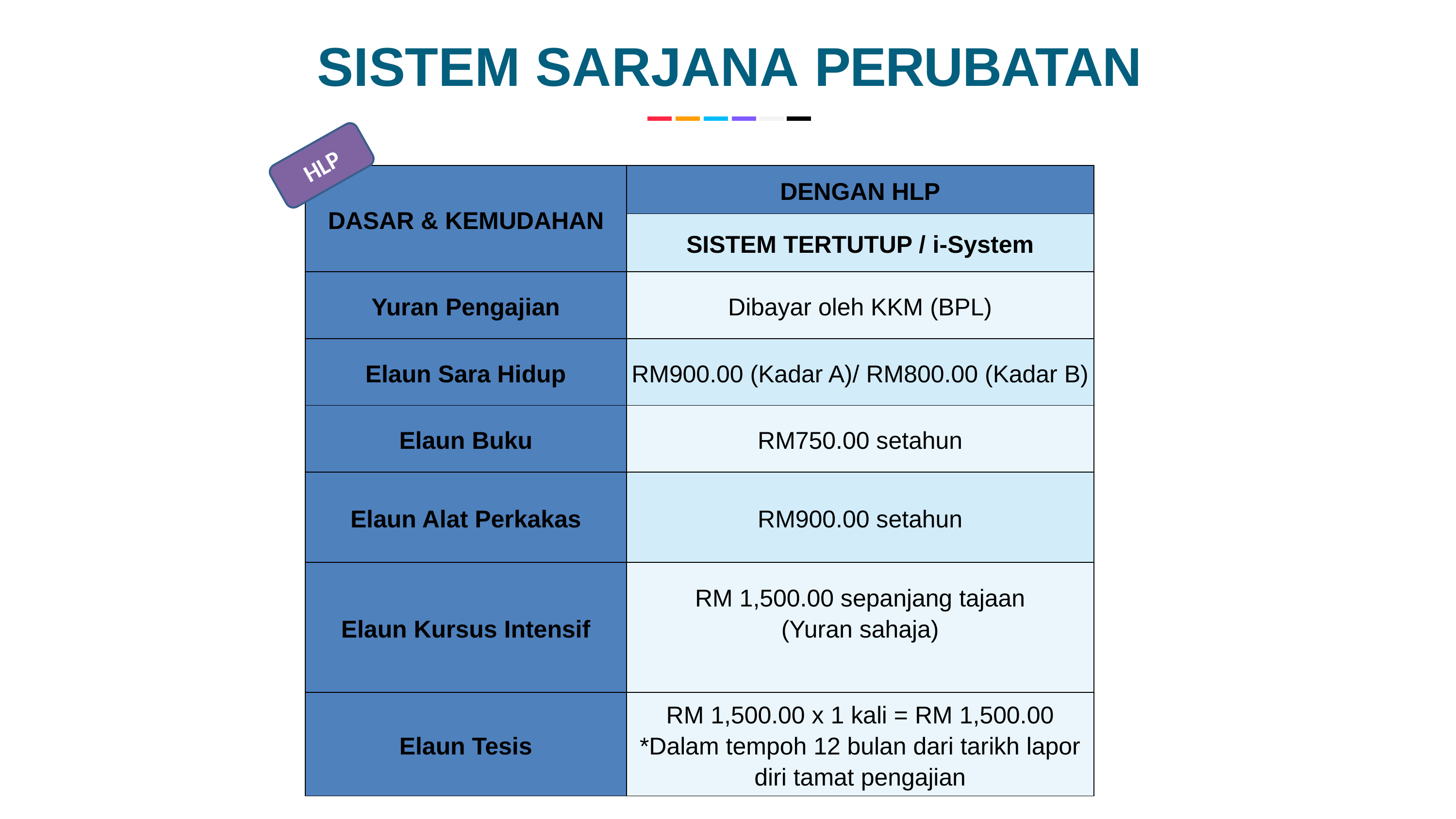

# SISTEM SARJANA PERUBATAN

HLP
| DASAR & KEMUDAHAN | DENGAN HLP |
| --- | --- |
|  | SISTEM TERTUTUP / i-System |
| Yuran Pengajian | Dibayar oleh KKM (BPL) |
| Elaun Sara Hidup | RM900.00 (Kadar A)/ RM800.00 (Kadar B) |
| Elaun Buku | RM750.00 setahun |
| Elaun Alat Perkakas | RM900.00 setahun |
| Elaun Kursus Intensif | RM 1,500.00 sepanjang tajaan (Yuran sahaja) |
| Elaun Tesis | RM 1,500.00 x 1 kali = RM 1,500.00 \*Dalam tempoh 12 bulan dari tarikh lapor diri tamat pengajian |